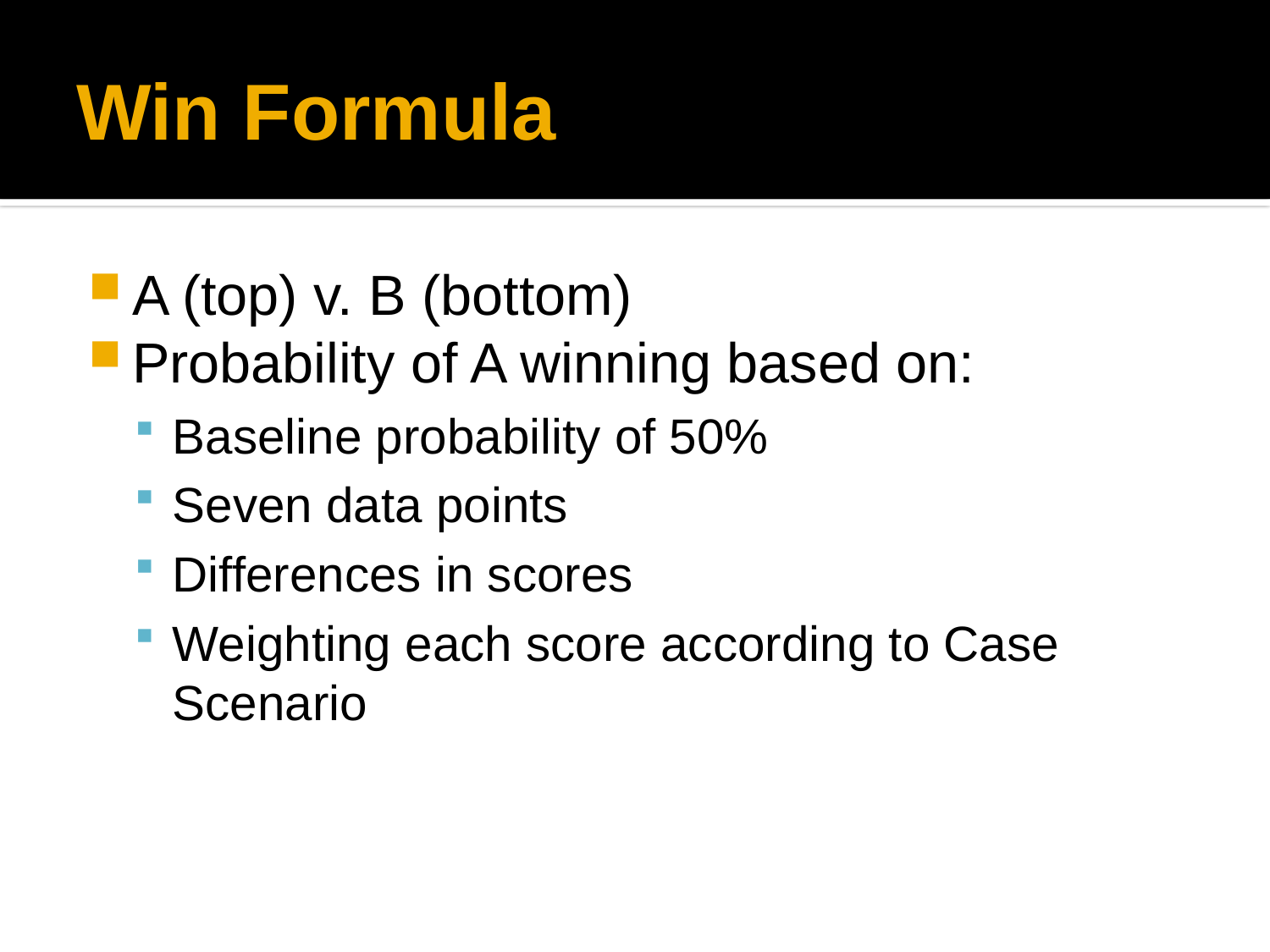

# Win Formula
A (top) v. B (bottom)
Probability of A winning based on:
Baseline probability of 50%
Seven data points
Differences in scores
Weighting each score according to Case Scenario